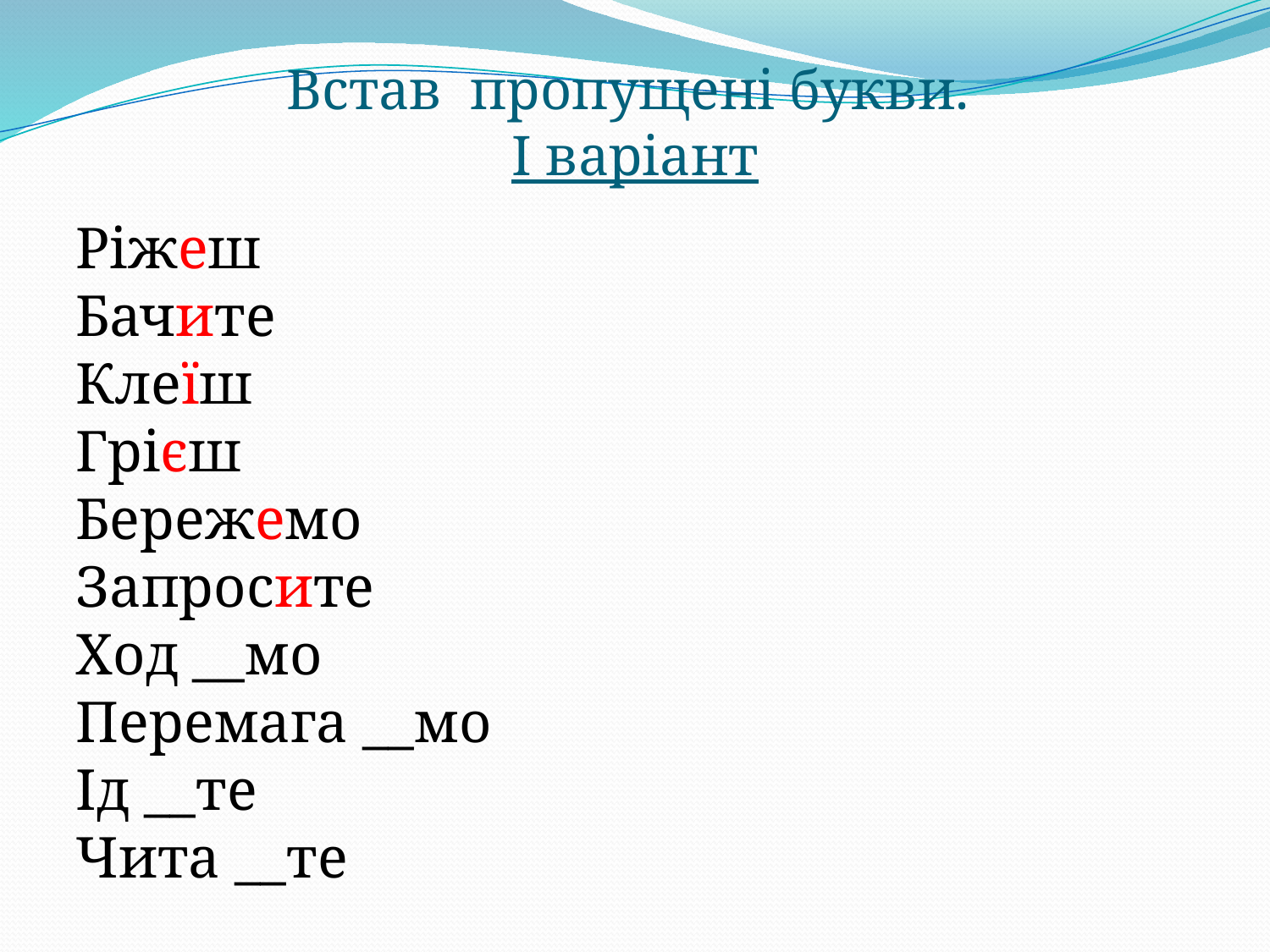

# Встав  пропущені букви.  І варіант
Ріжеш
Бачите
Клеїш
Грієш
Бережемо
Запросите
Ход __мо
Перемага __мо
Ід __те
Чита __те